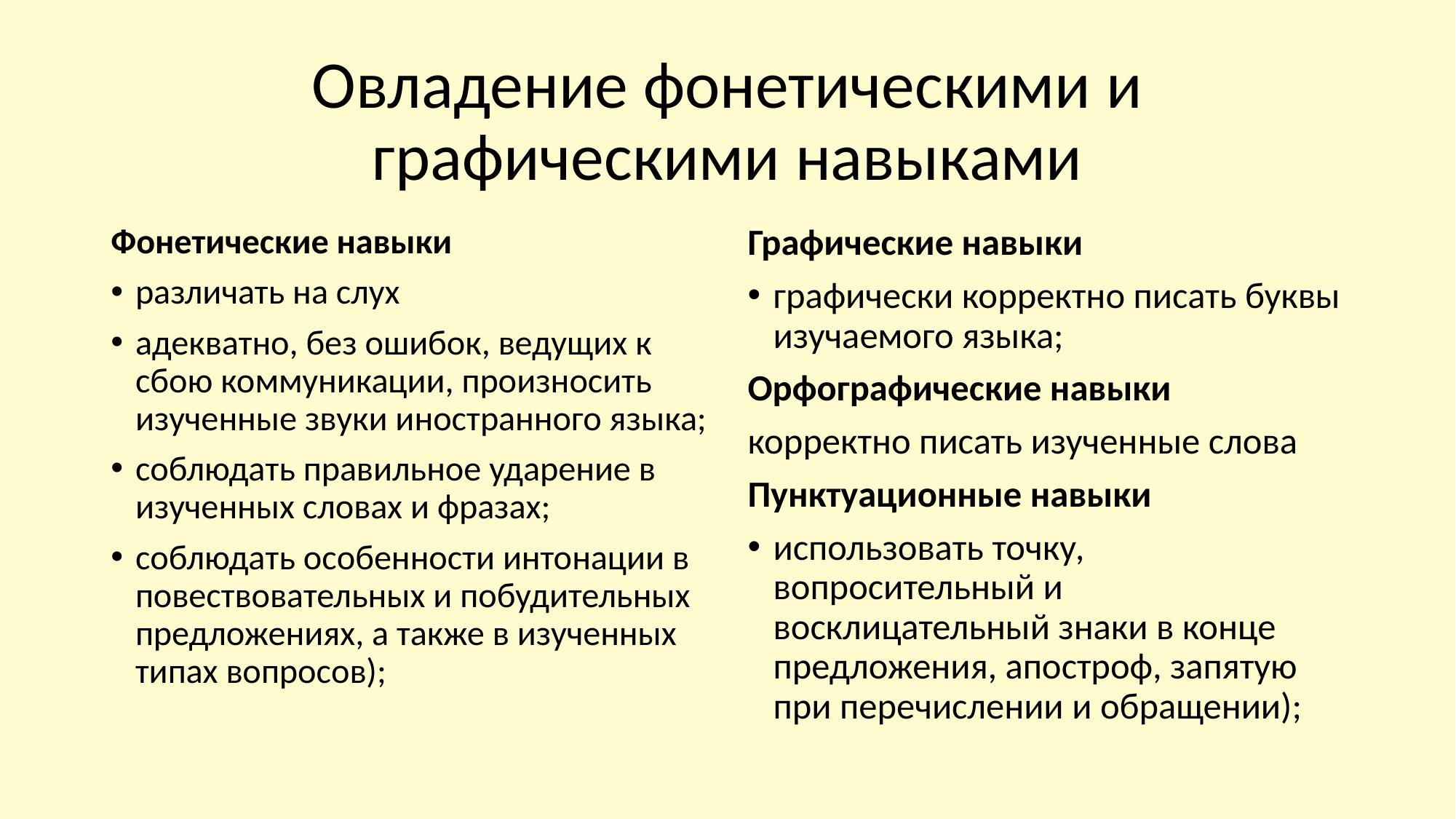

# Овладение фонетическими и графическими навыками
Фонетические навыки
различать на слух
адекватно, без ошибок, ведущих к сбою коммуникации, произносить изученные звуки иностранного языка;
соблюдать правильное ударение в изученных словах и фразах;
соблюдать особенности интонации в повествовательных и побудительных предложениях, а также в изученных типах вопросов);

Графические навыки
графически корректно писать буквы изучаемого языка;
Орфографические навыки
корректно писать изученные слова
Пунктуационные навыки
использовать точку, вопросительный и восклицательный знаки в конце предложения, апостроф, запятую при перечислении и обращении);